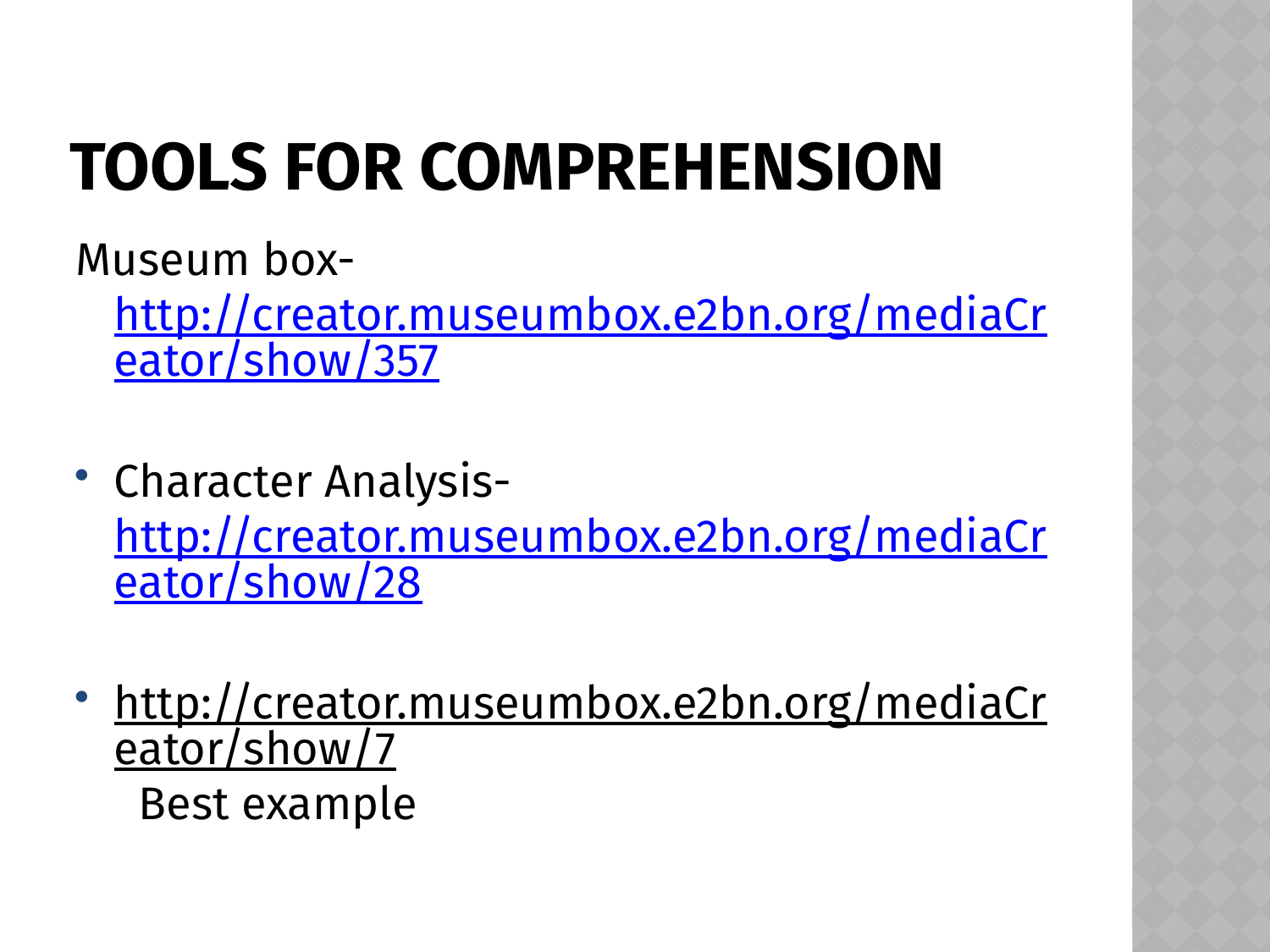

# Tools for Comprehension
Museum box- http://creator.museumbox.e2bn.org/mediaCreator/show/357
Character Analysis- http://creator.museumbox.e2bn.org/mediaCreator/show/28
http://creator.museumbox.e2bn.org/mediaCreator/show/7  Best example